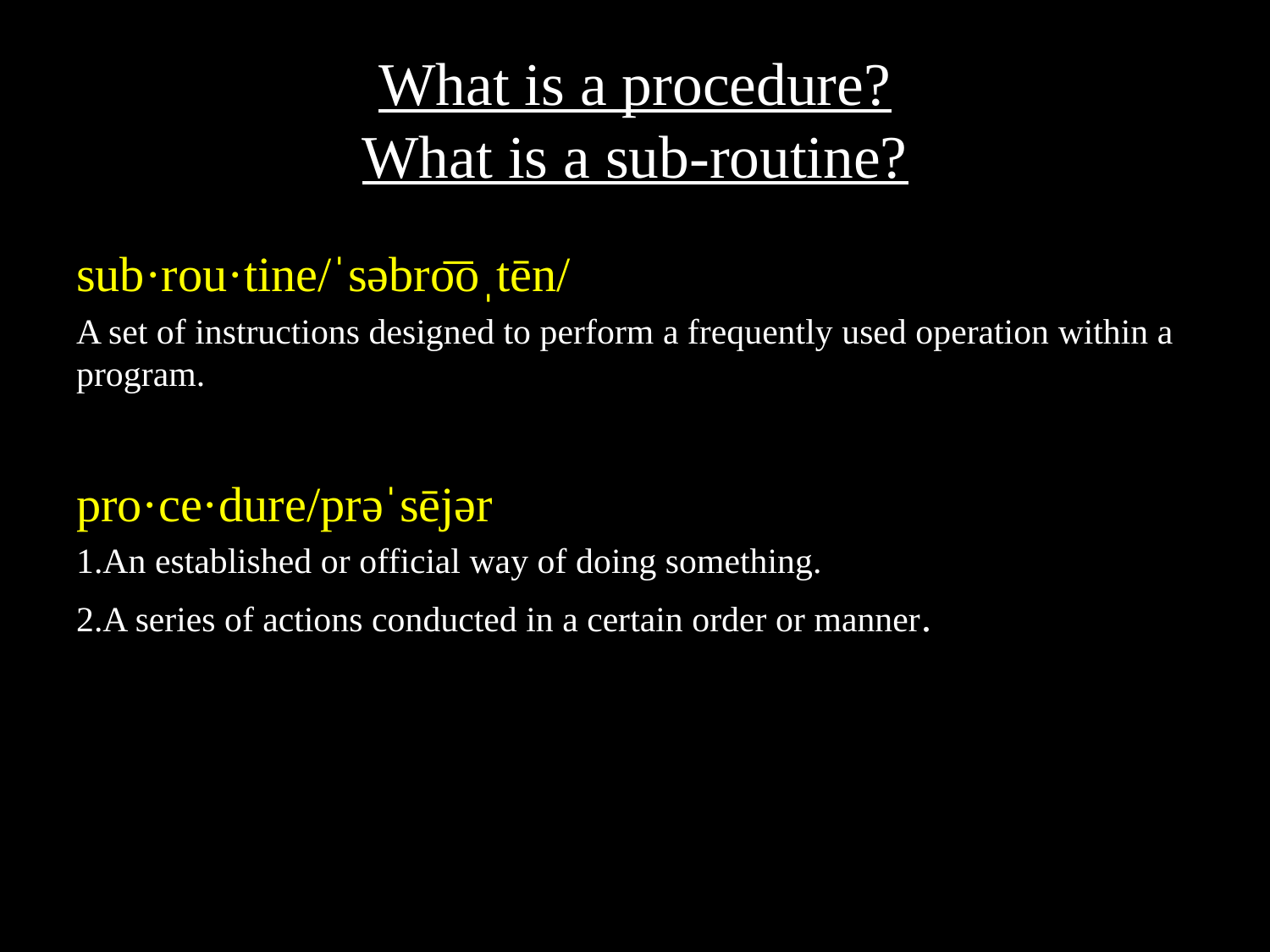

# What is a procedure? What is a sub-routine?
sub·rou·tine/ˈsəbro͞oˌtēn/
A set of instructions designed to perform a frequently used operation within a program.

pro·ce·dure/prəˈsējər
1.An established or official way of doing something.
2.A series of actions conducted in a certain order or manner.